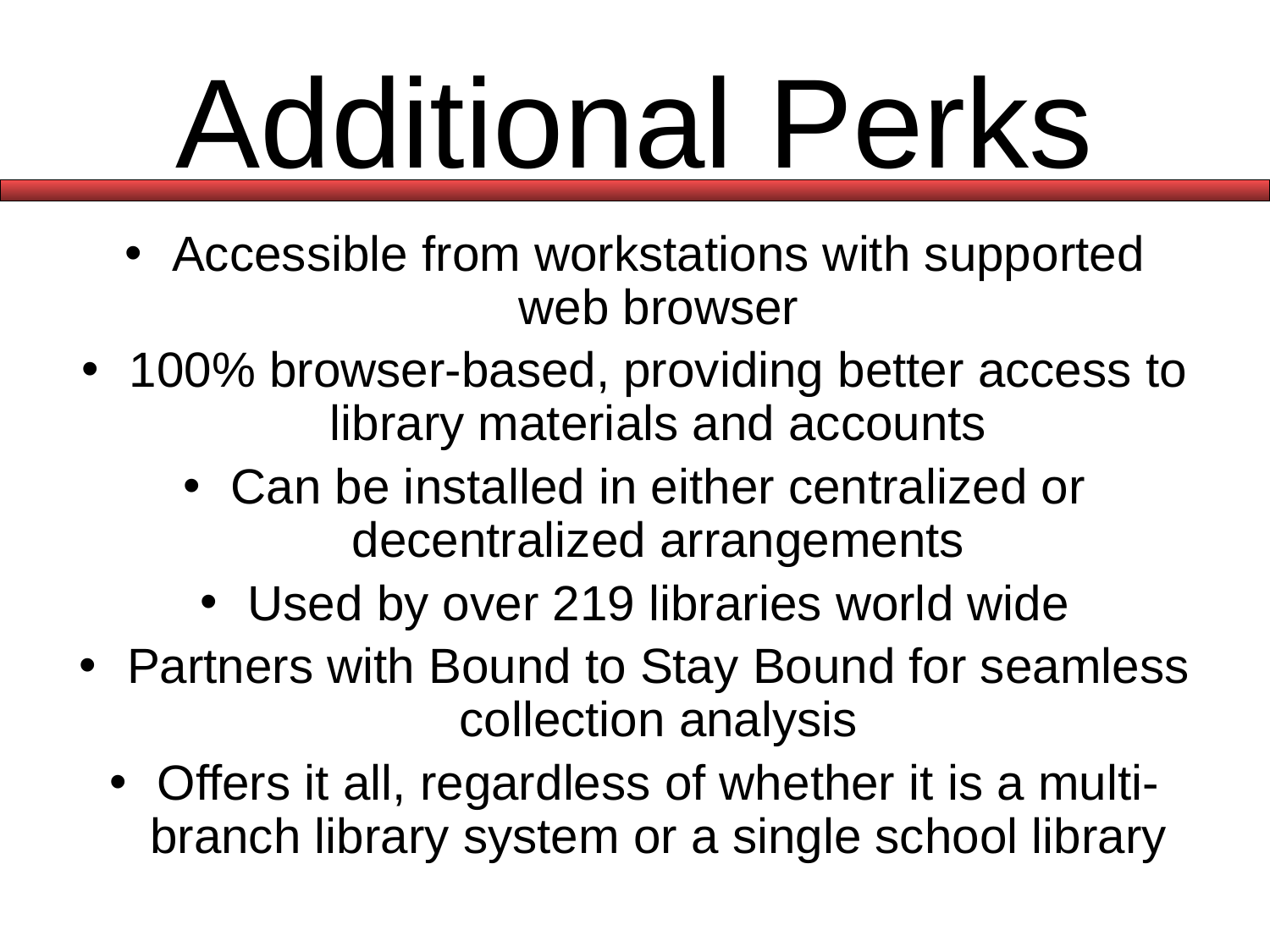

# Additional Perks

Accessible from workstations with supported web browser
100% browser-based, providing better access to library materials and accounts
Can be installed in either centralized or decentralized arrangements
Used by over 219 libraries world wide
Partners with Bound to Stay Bound for seamless collection analysis
Offers it all, regardless of whether it is a multi-branch library system or a single school library